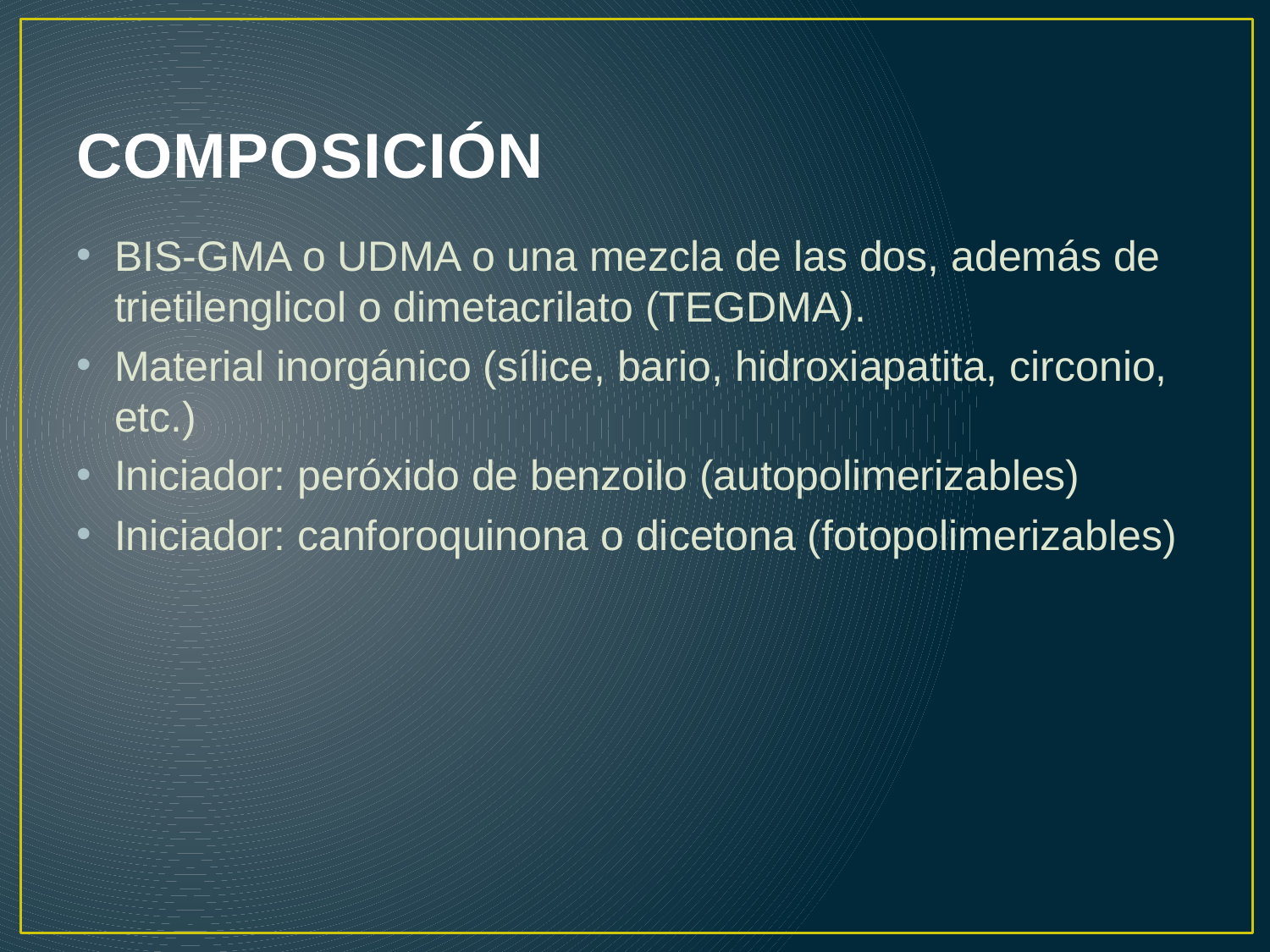

# COMPOSICIÓN
BIS-GMA o UDMA o una mezcla de las dos, además de trietilenglicol o dimetacrilato (TEGDMA).
Material inorgánico (sílice, bario, hidroxiapatita, circonio, etc.)
Iniciador: peróxido de benzoilo (autopolimerizables)
Iniciador: canforoquinona o dicetona (fotopolimerizables)